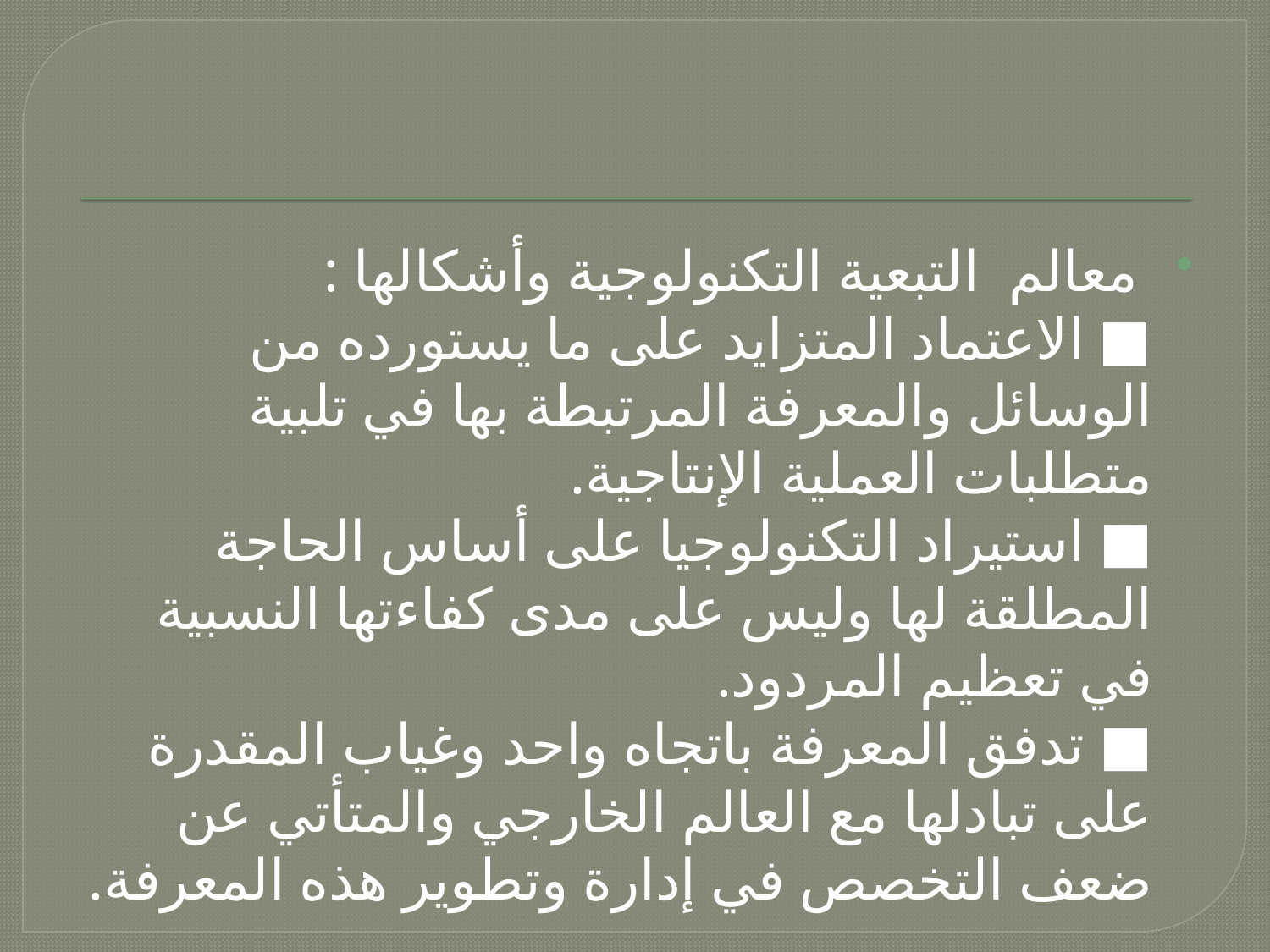

#
 معالم  التبعية التكنولوجية وأشكالها :
■ الاعتماد المتزايد على ما يستورده من الوسائل والمعرفة المرتبطة بها في تلبية متطلبات العملية الإنتاجية.
■ استيراد التكنولوجيا على أساس الحاجة المطلقة لها وليس على مدى كفاءتها النسبية في تعظيم المردود.
■ تدفق المعرفة باتجاه واحد وغياب المقدرة على تبادلها مع العالم الخارجي والمتأتي عن ضعف التخصص في إدارة وتطوير هذه المعرفة.